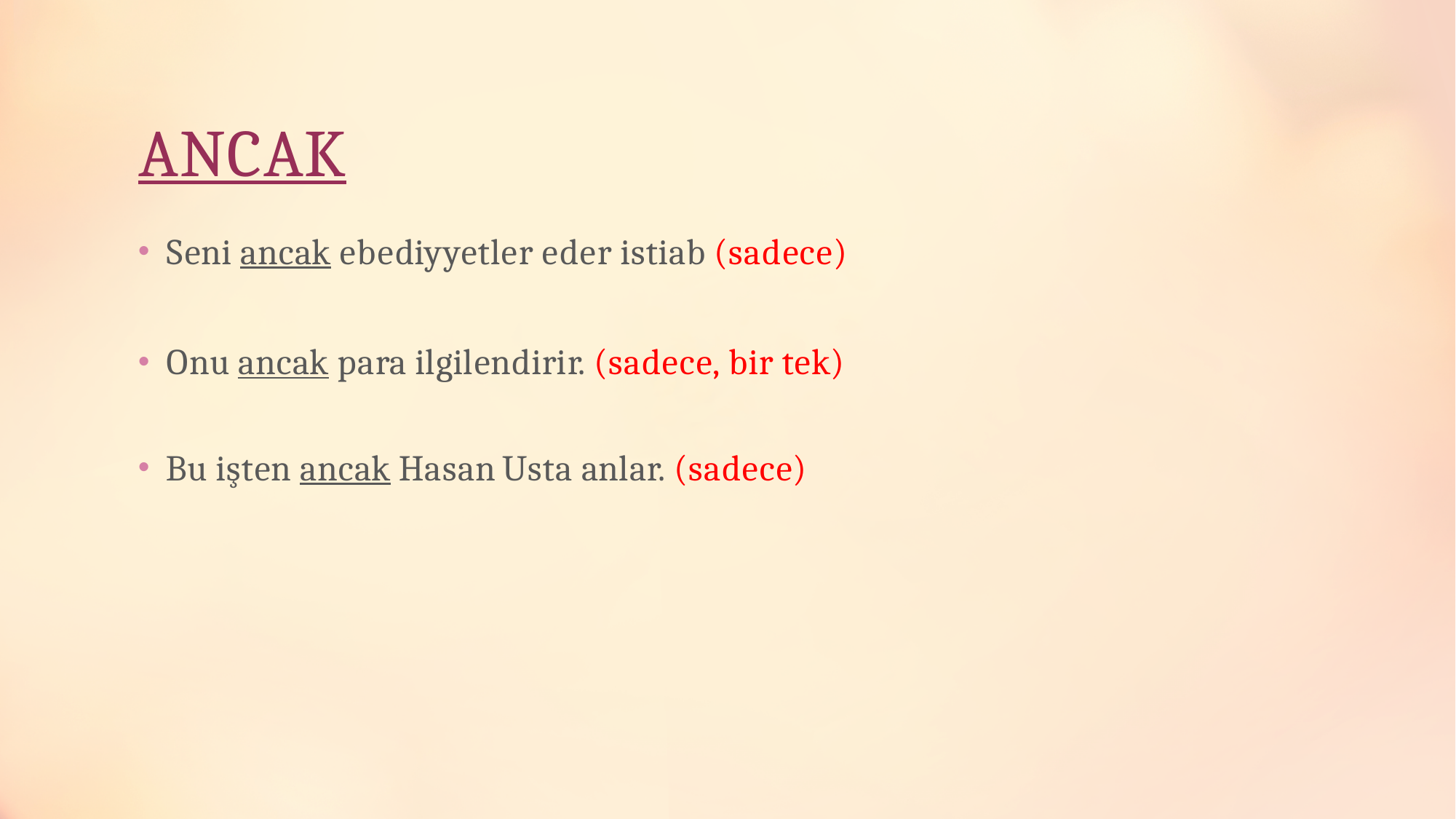

# ANCAK
Seni ancak ebediyyetler eder istiab (sadece)
Onu ancak para ilgilendirir. (sadece, bir tek)
Bu işten ancak Hasan Usta anlar. (sadece)